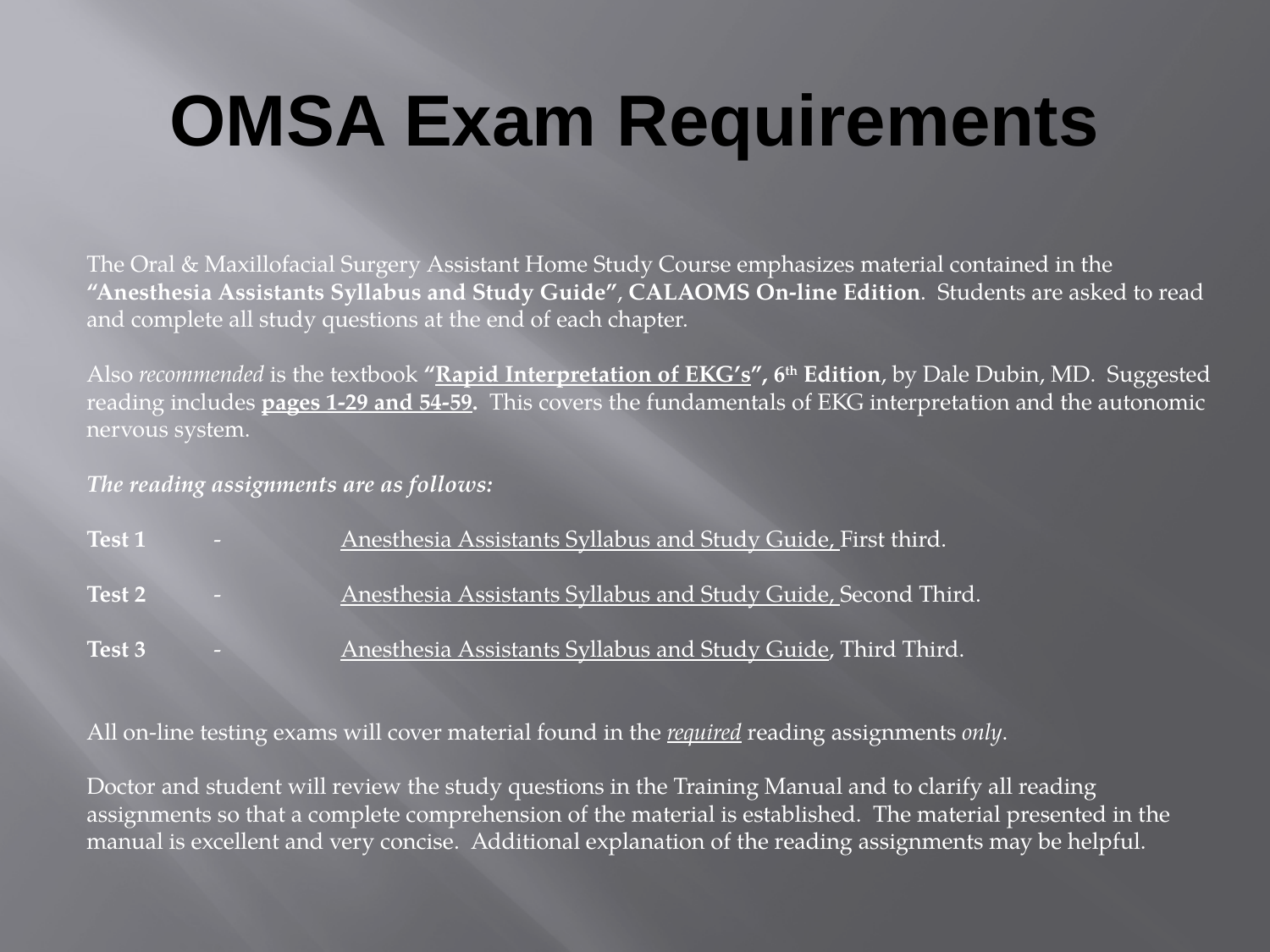

# OMSA Exam Requirements
The Oral & Maxillofacial Surgery Assistant Home Study Course emphasizes material contained in the “Anesthesia Assistants Syllabus and Study Guide”, CALAOMS On-line Edition.  Students are asked to read and complete all study questions at the end of each chapter.

Also recommended is the textbook “Rapid Interpretation of EKG’s”, 6th Edition, by Dale Dubin, MD.  Suggested reading includes pages 1-29 and 54-59.  This covers the fundamentals of EKG interpretation and the autonomic nervous system.

The reading assignments are as follows:

Test 1	-	Anesthesia Assistants Syllabus and Study Guide, First third.

Test 2	-	Anesthesia Assistants Syllabus and Study Guide, Second Third.

Test 3  	-	Anesthesia Assistants Syllabus and Study Guide, Third Third.

All on-line testing exams will cover material found in the required reading assignments only.

Doctor and student will review the study questions in the Training Manual and to clarify all reading assignments so that a complete comprehension of the material is established.  The material presented in the manual is excellent and very concise.  Additional explanation of the reading assignments may be helpful.